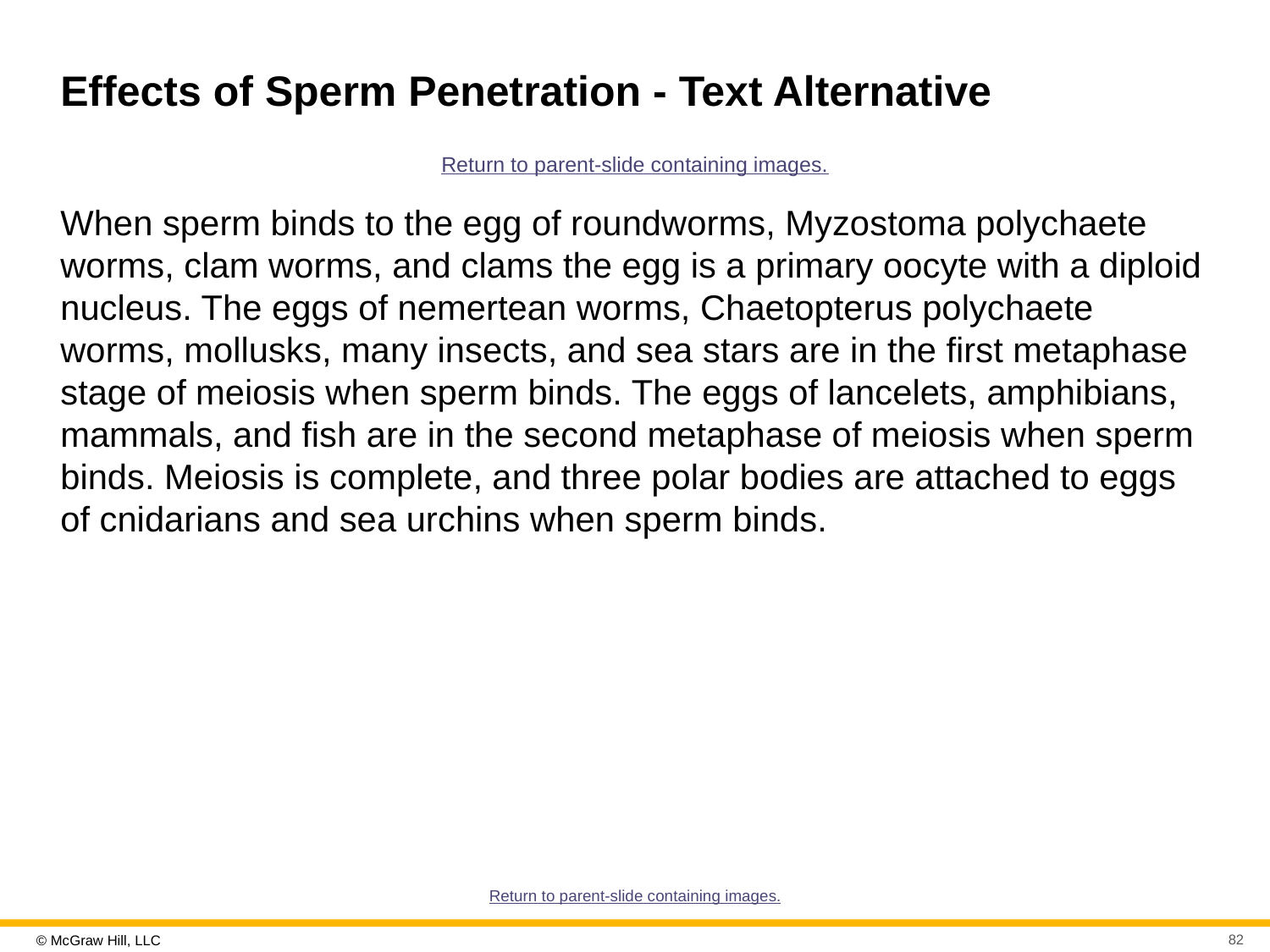

# Effects of Sperm Penetration - Text Alternative
Return to parent-slide containing images.
When sperm binds to the egg of roundworms, Myzostoma polychaete worms, clam worms, and clams the egg is a primary oocyte with a diploid nucleus. The eggs of nemertean worms, Chaetopterus polychaete worms, mollusks, many insects, and sea stars are in the first metaphase stage of meiosis when sperm binds. The eggs of lancelets, amphibians, mammals, and fish are in the second metaphase of meiosis when sperm binds. Meiosis is complete, and three polar bodies are attached to eggs of cnidarians and sea urchins when sperm binds.
Return to parent-slide containing images.
82